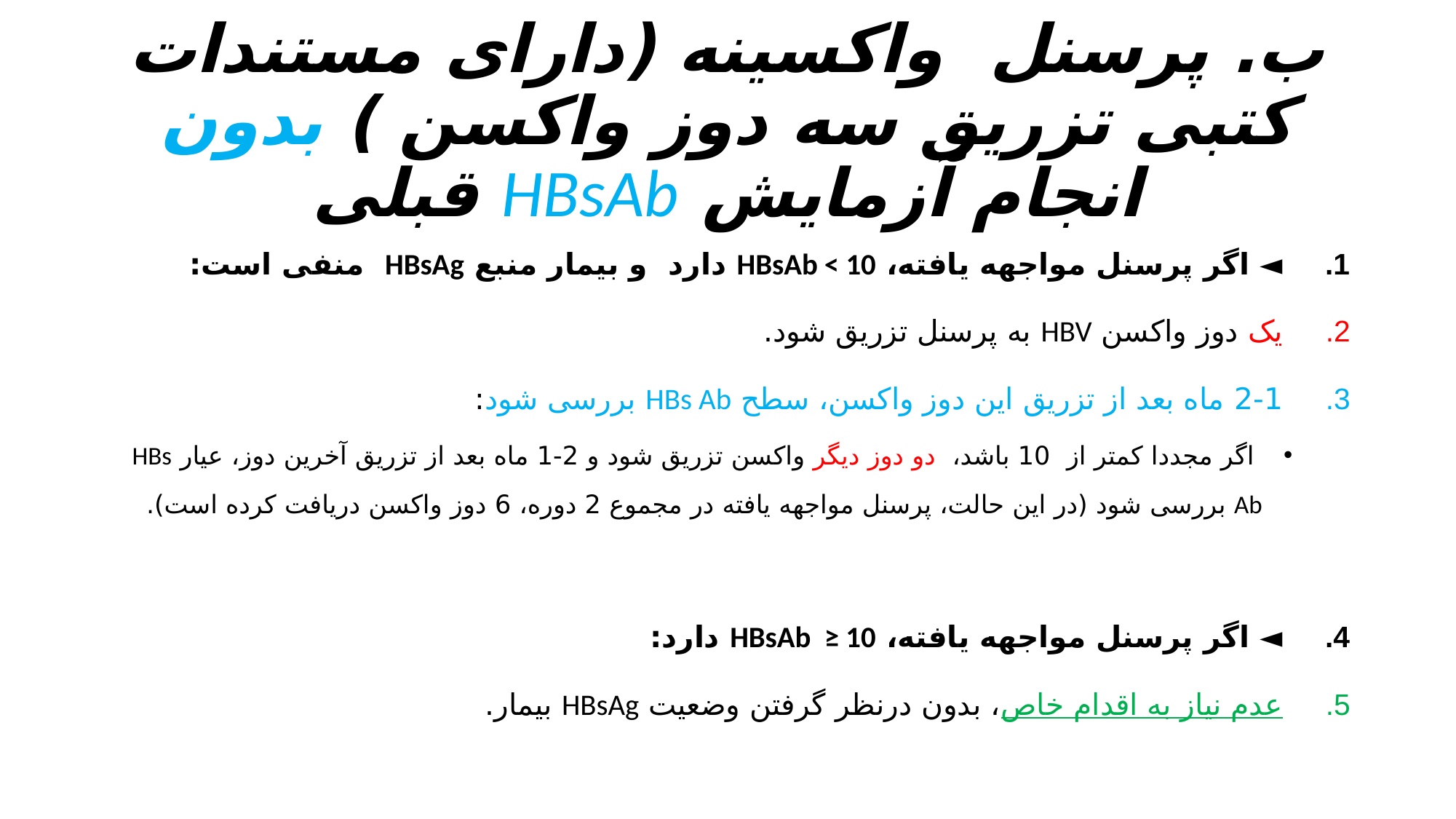

# ب. پرسنل  واکسینه (دارای مستندات کتبی تزریق سه دوز واکسن ) بدون انجام آزمایش HBsAb قبلی
◄ اگر پرسنل مواجهه یافته، HBsAb < 10 دارد  و بیمار منبع HBsAg  منفی است:
یک دوز واکسن HBV به پرسنل تزریق شود.
2-1 ماه بعد از تزریق این دوز واکسن، سطح HBs Ab بررسی شود:
 اگر مجددا کمتر از  10 باشد،  دو دوز دیگر واکسن تزریق شود و 2-1 ماه بعد از تزریق آخرین دوز، عیار HBs Ab بررسی شود (در این حالت، پرسنل مواجهه یافته در مجموع 2 دوره، 6 دوز واکسن دریافت کرده است).

◄ اگر پرسنل مواجهه یافته، HBsAb  ≥ 10 دارد:
عدم نیاز به اقدام خاص، بدون درنظر گرفتن وضعیت HBsAg بیمار.